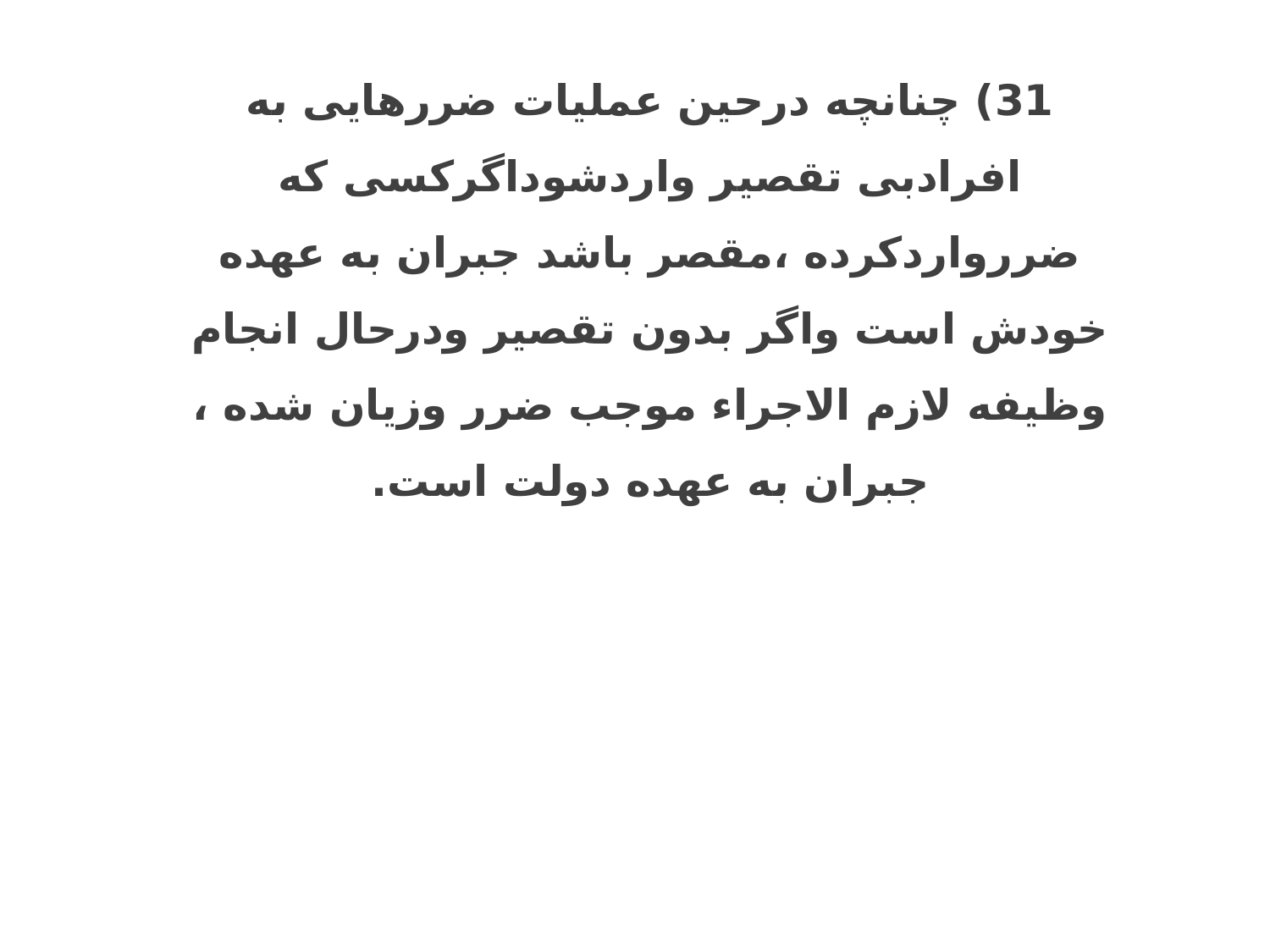

31) چنانچه درحین عملیات ضررهایی به افرادبی تقصیر واردشوداگرکسی که ضررواردکرده ،مقصر باشد جبران به عهده خودش است واگر بدون تقصیر ودرحال انجام وظیفه لازم الاجراء موجب ضرر وزیان شده ، جبران به عهده دولت است.